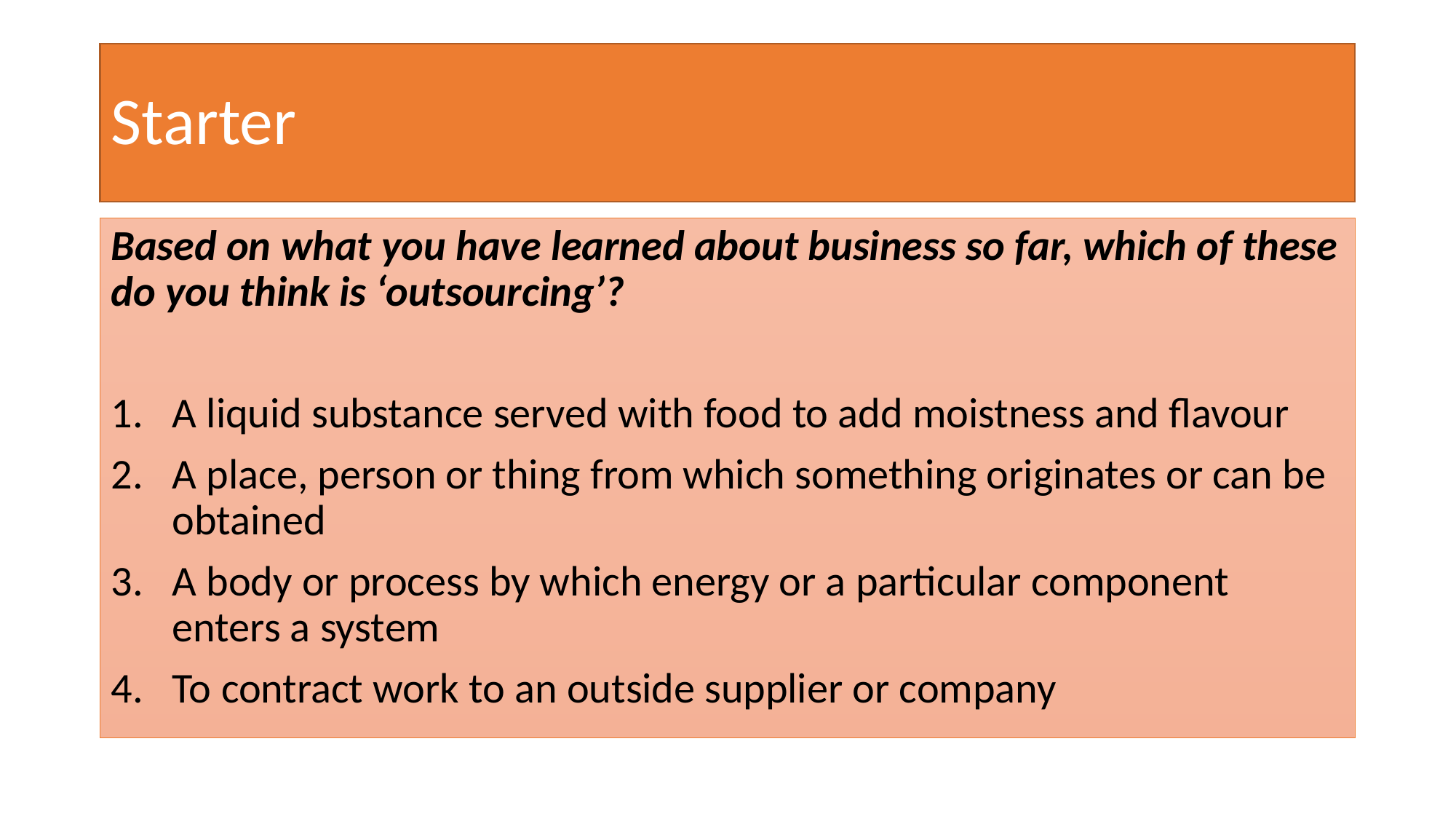

# Starter
Based on what you have learned about business so far, which of these do you think is ‘outsourcing’?

A liquid substance served with food to add moistness and flavour
A place, person or thing from which something originates or can be obtained
A body or process by which energy or a particular component enters a system
To contract work to an outside supplier or company